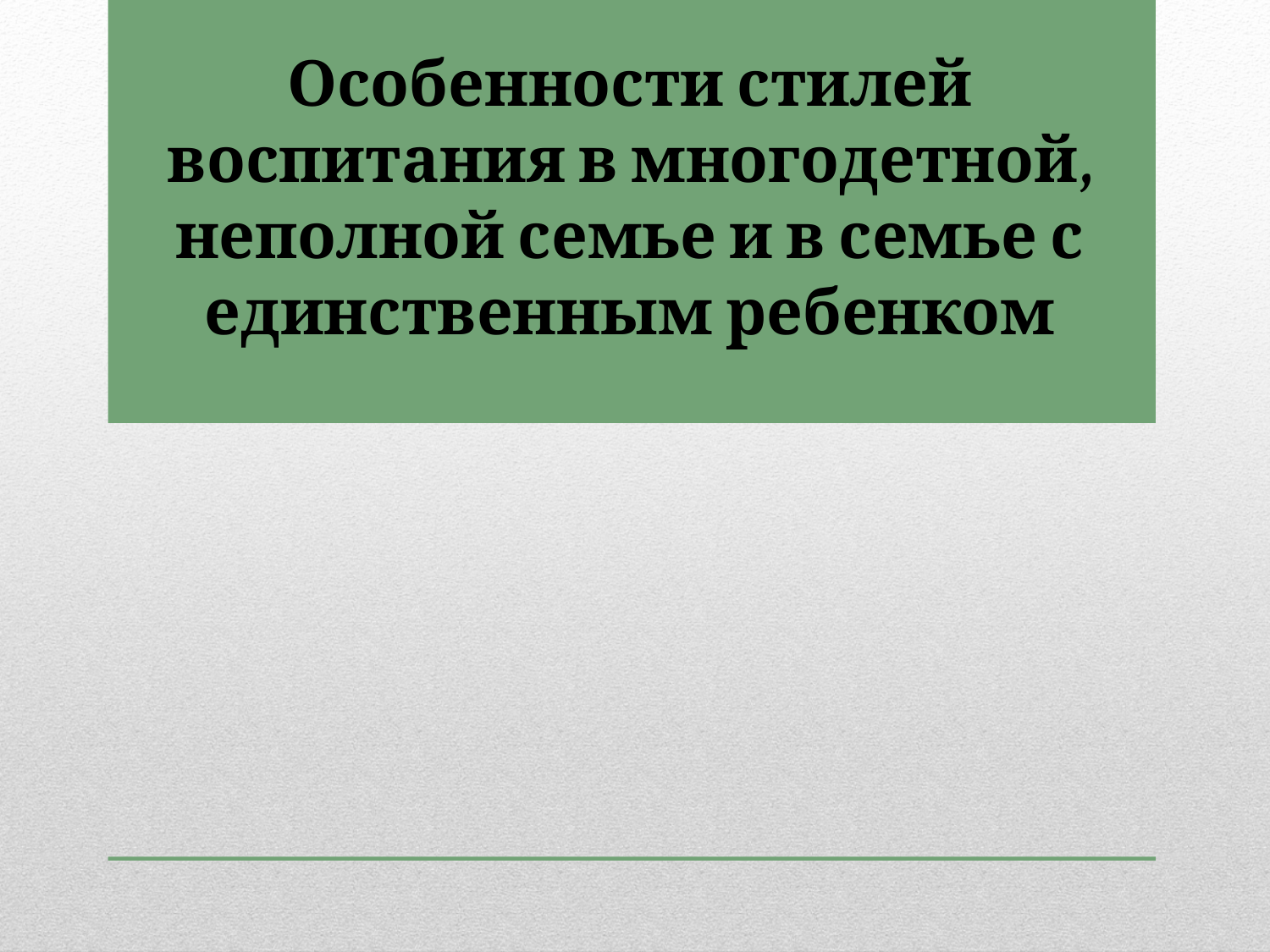

Особенности стилей воспитания в многодетной, неполной семье и в семье с единственным ребенком